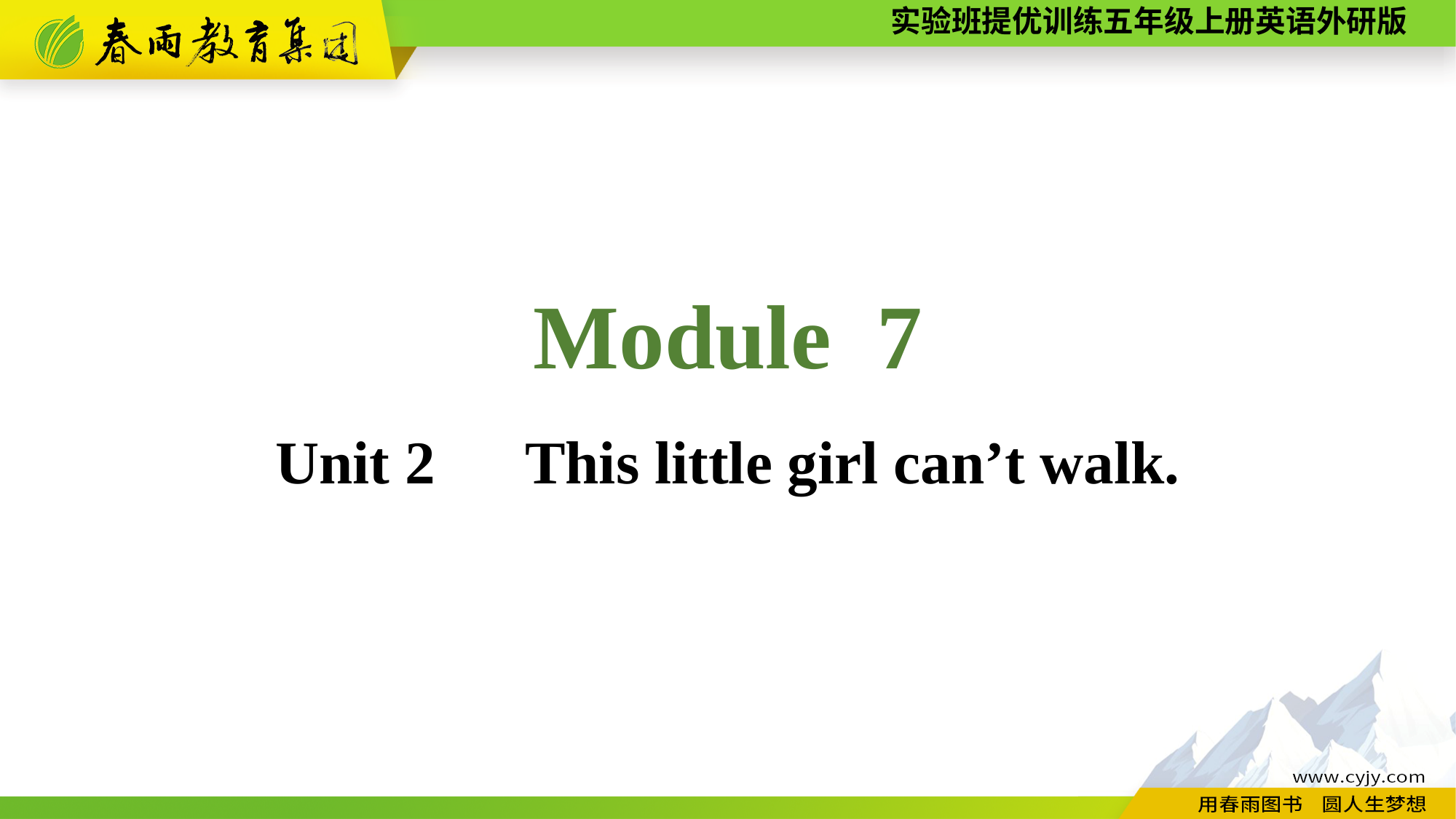

Module  7
Unit 2　This little girl can’t walk.